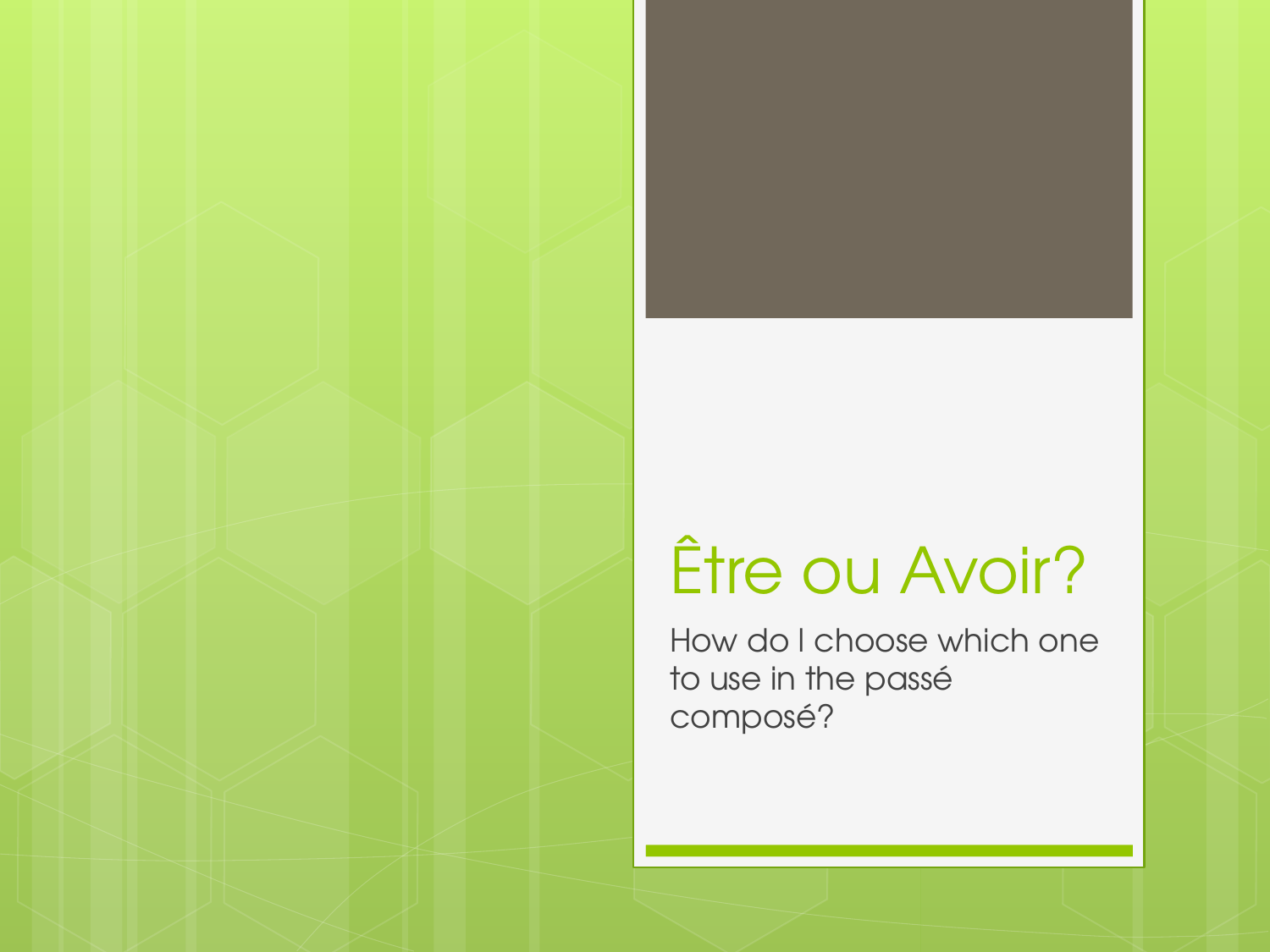

# Être ou Avoir?
How do I choose which one to use in the passé composé?